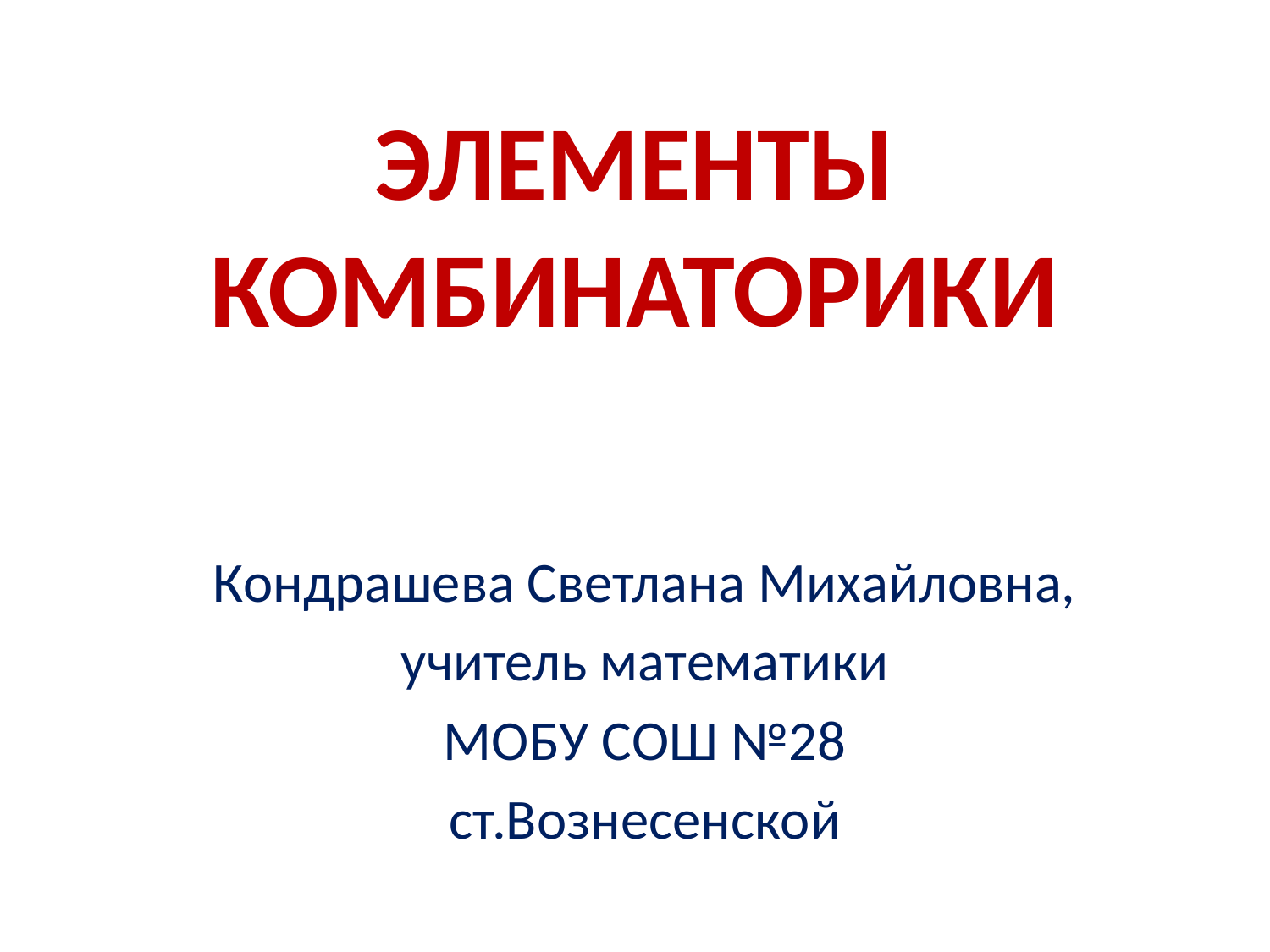

# ЭЛЕМЕНТЫ КОМБИНАТОРИКИ
Кондрашева Светлана Михайловна,
учитель математики
МОБУ СОШ №28
ст.Вознесенской